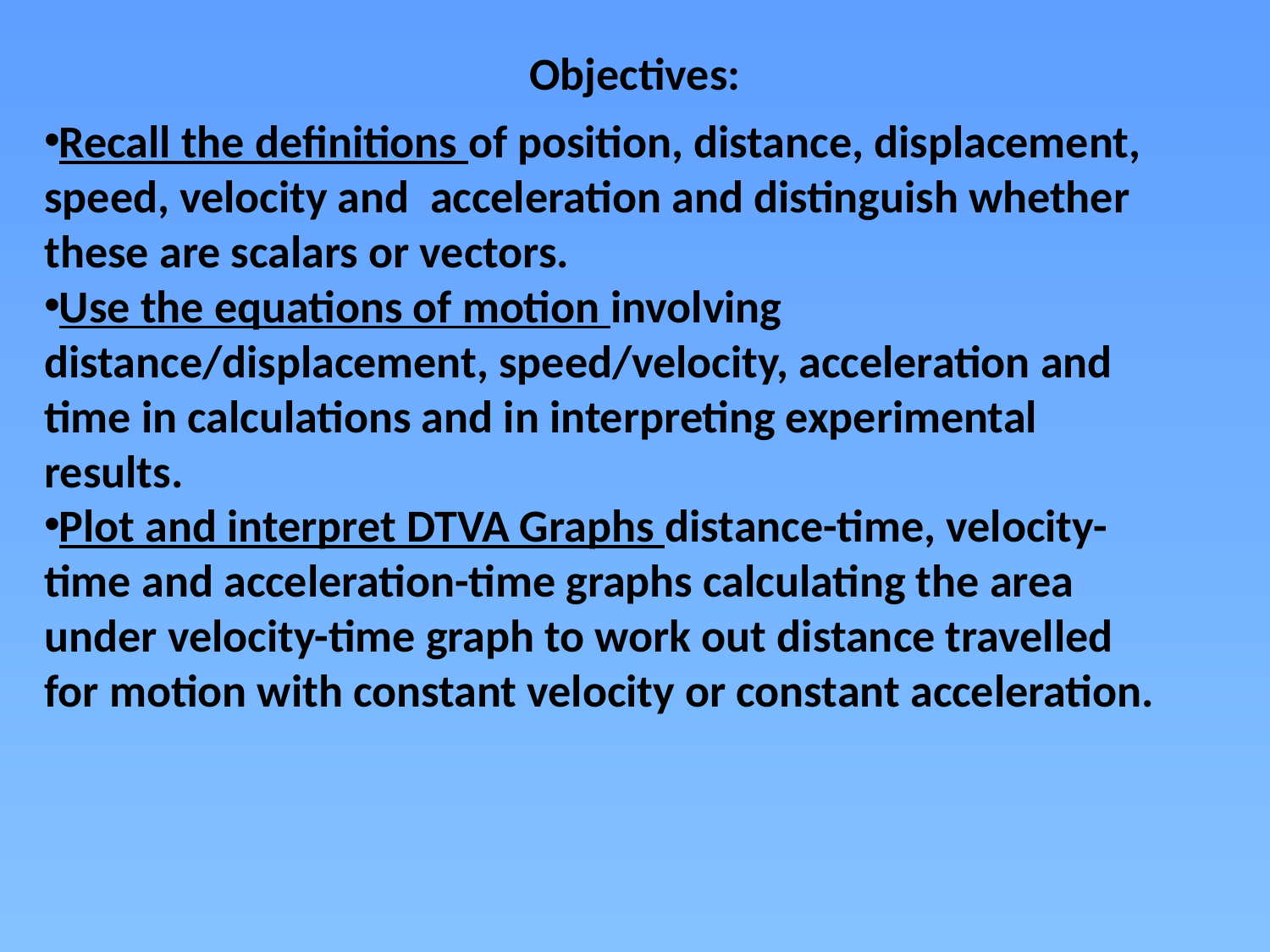

# Objectives:
Recall the definitions of position, distance, displacement, speed, velocity and  acceleration and distinguish whether these are scalars or vectors.
Use the equations of motion involving distance/displacement, speed/velocity, acceleration and time in calculations and in interpreting experimental results.
Plot and interpret DTVA Graphs distance-time, velocity-time and acceleration-time graphs calculating the area under velocity-time graph to work out distance travelled for motion with constant velocity or constant acceleration.